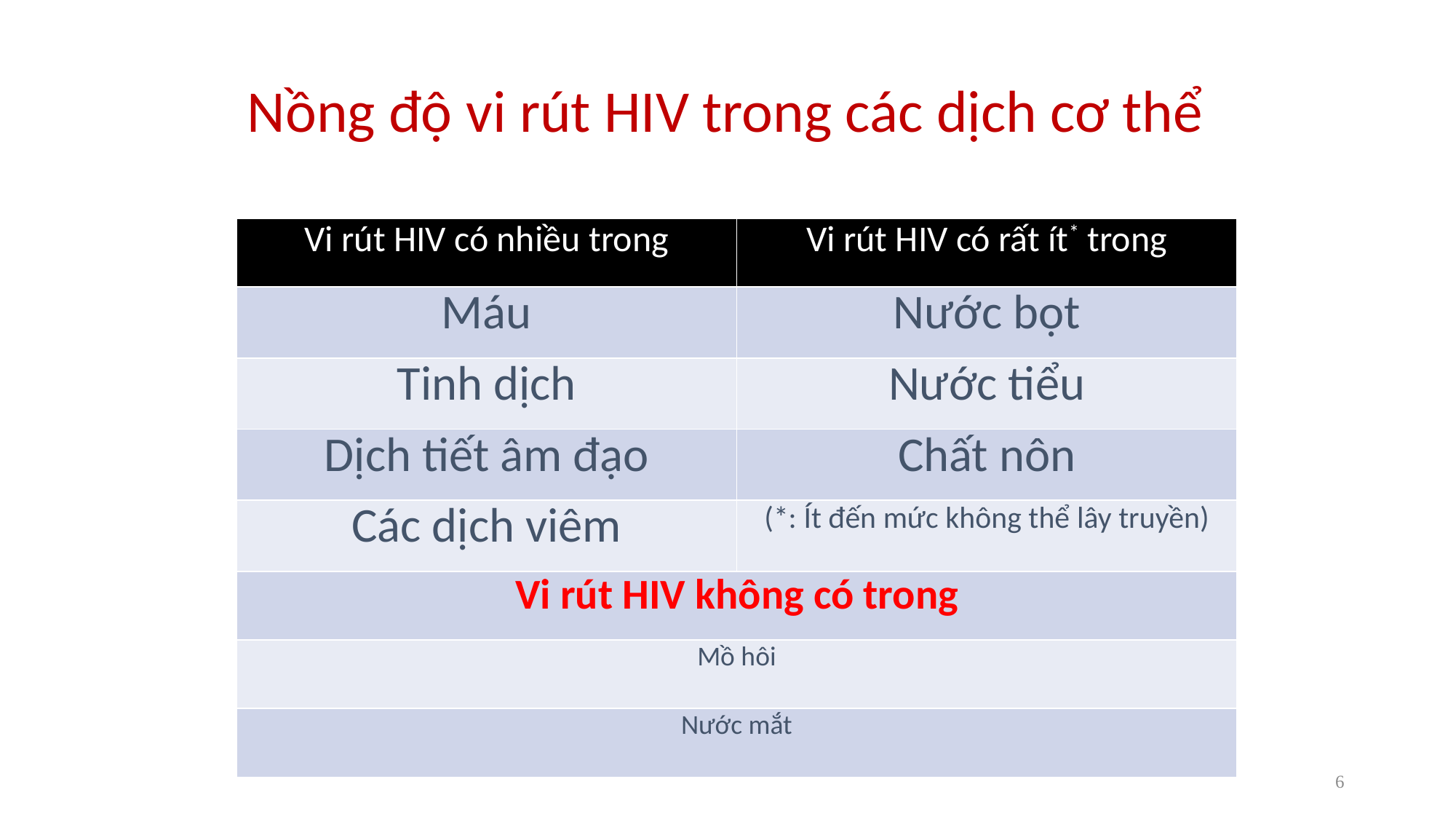

6
# Nồng độ vi rút HIV trong các dịch cơ thể

| Vi rút HIV có nhiều trong | Vi rút HIV có rất ít\* trong |
| --- | --- |
| Máu | Nước bọt |
| Tinh dịch | Nước tiểu |
| Dịch tiết âm đạo | Chất nôn |
| Các dịch viêm | (\*: Ít đến mức không thể lây truyền) |
| Vi rút HIV không có trong |  |
| Mồ hôi |  |
| Nước mắt |  |